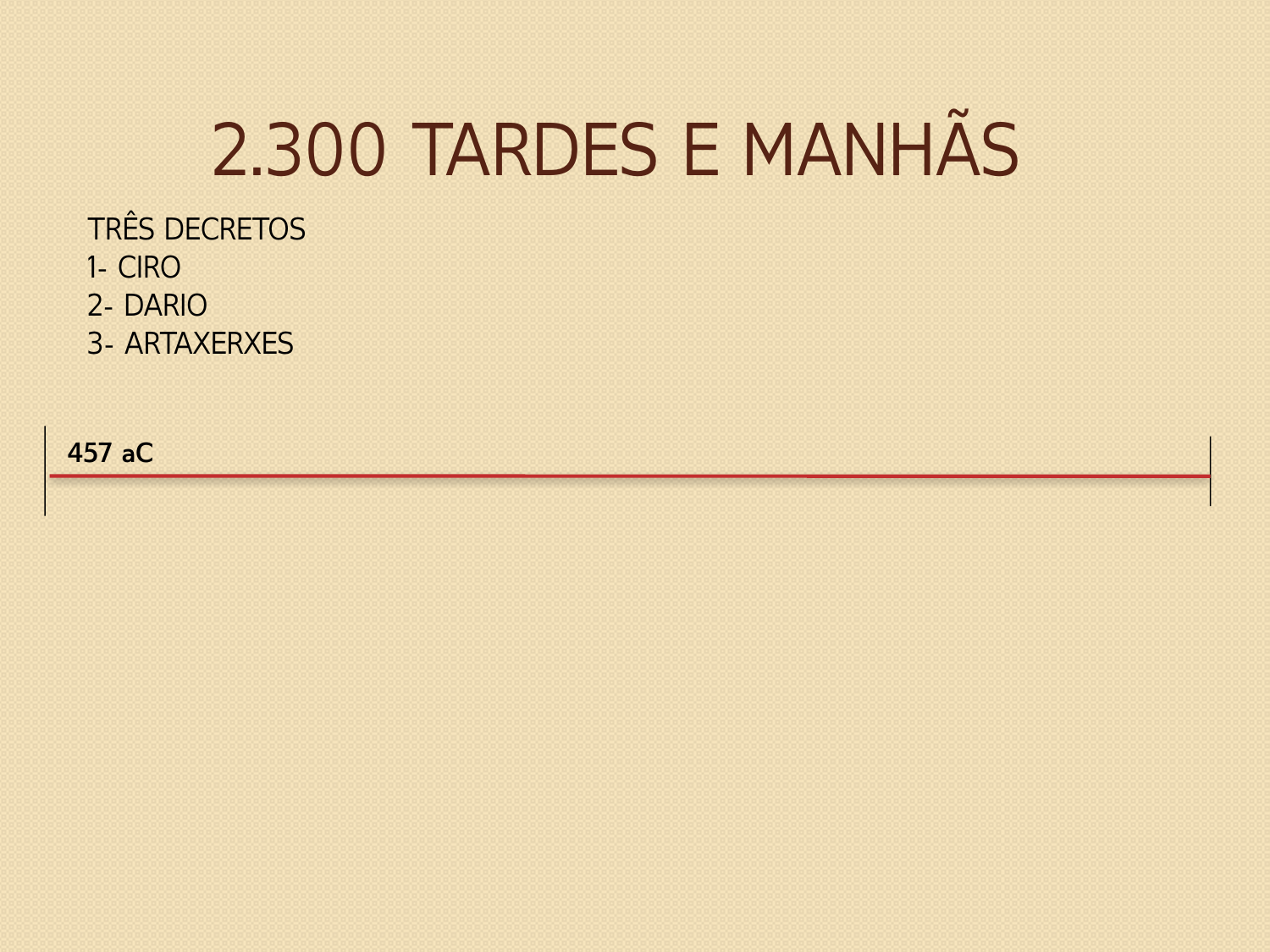

2.300 TARDES E MANHÃS
TRÊS DECRETOS
1- CIRO
2- DARIO
3- ARTAXERXES

457 aC